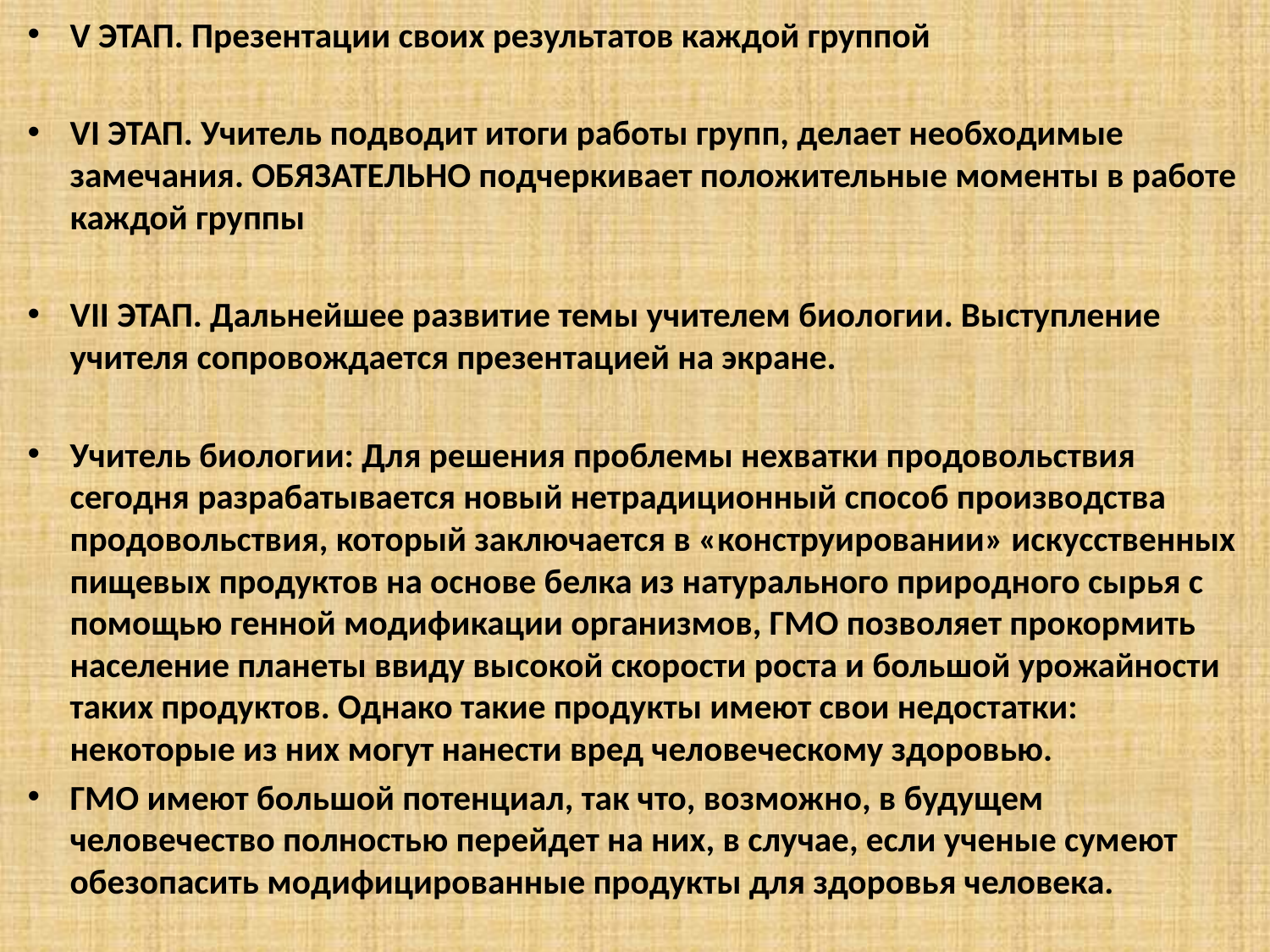

V ЭТАП. Презентации своих результатов каждой группой

VI ЭТАП. Учитель подводит итоги работы групп, делает необходимые замечания. ОБЯЗАТЕЛЬНО подчеркивает положительные моменты в работе каждой группы

VII ЭТАП. Дальнейшее развитие темы учителем биологии. Выступление учителя сопровождается презентацией на экране.

Учитель биологии: Для решения проблемы нехватки продовольствия  сегодня разрабатывается новый нетрадиционный способ производства продовольствия, который заключается в «конструировании» искусственных пищевых продуктов на основе белка из натурального природного сырья с помощью генной модификации организмов, ГМО позволяет прокормить население планеты ввиду высокой скорости роста и большой урожайности таких продуктов. Однако такие продукты имеют свои недостатки: некоторые из них могут нанести вред человеческому здоровью.
ГМО имеют большой потенциал, так что, возможно, в будущем человечество полностью перейдет на них, в случае, если ученые сумеют обезопасить модифицированные продукты для здоровья человека.